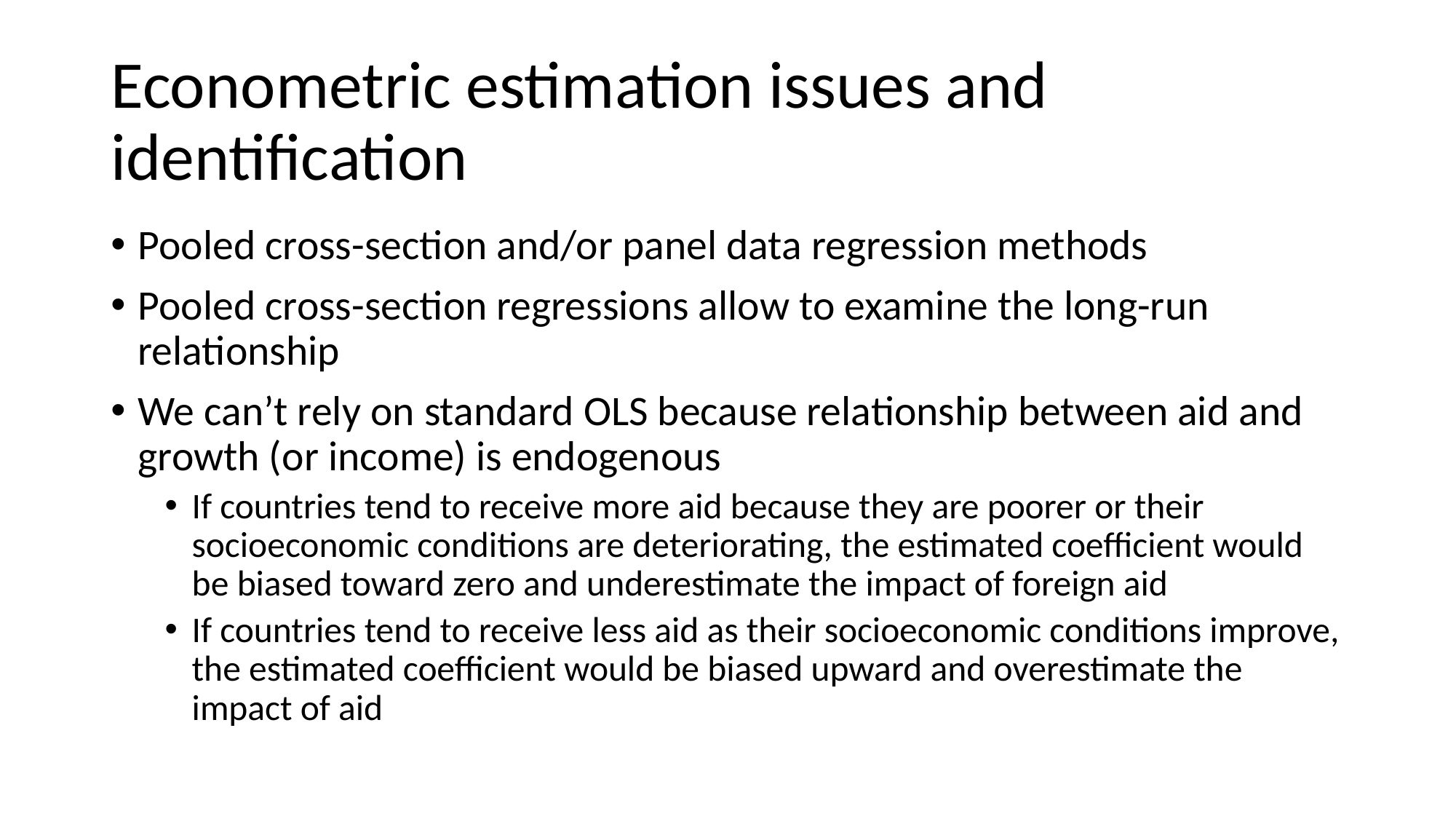

# Econometric estimation issues and identification
Pooled cross-section and/or panel data regression methods
Pooled cross-section regressions allow to examine the long-run relationship
We can’t rely on standard OLS because relationship between aid and growth (or income) is endogenous
If countries tend to receive more aid because they are poorer or their socioeconomic conditions are deteriorating, the estimated coefficient would be biased toward zero and underestimate the impact of foreign aid
If countries tend to receive less aid as their socioeconomic conditions improve, the estimated coefficient would be biased upward and overestimate the impact of aid